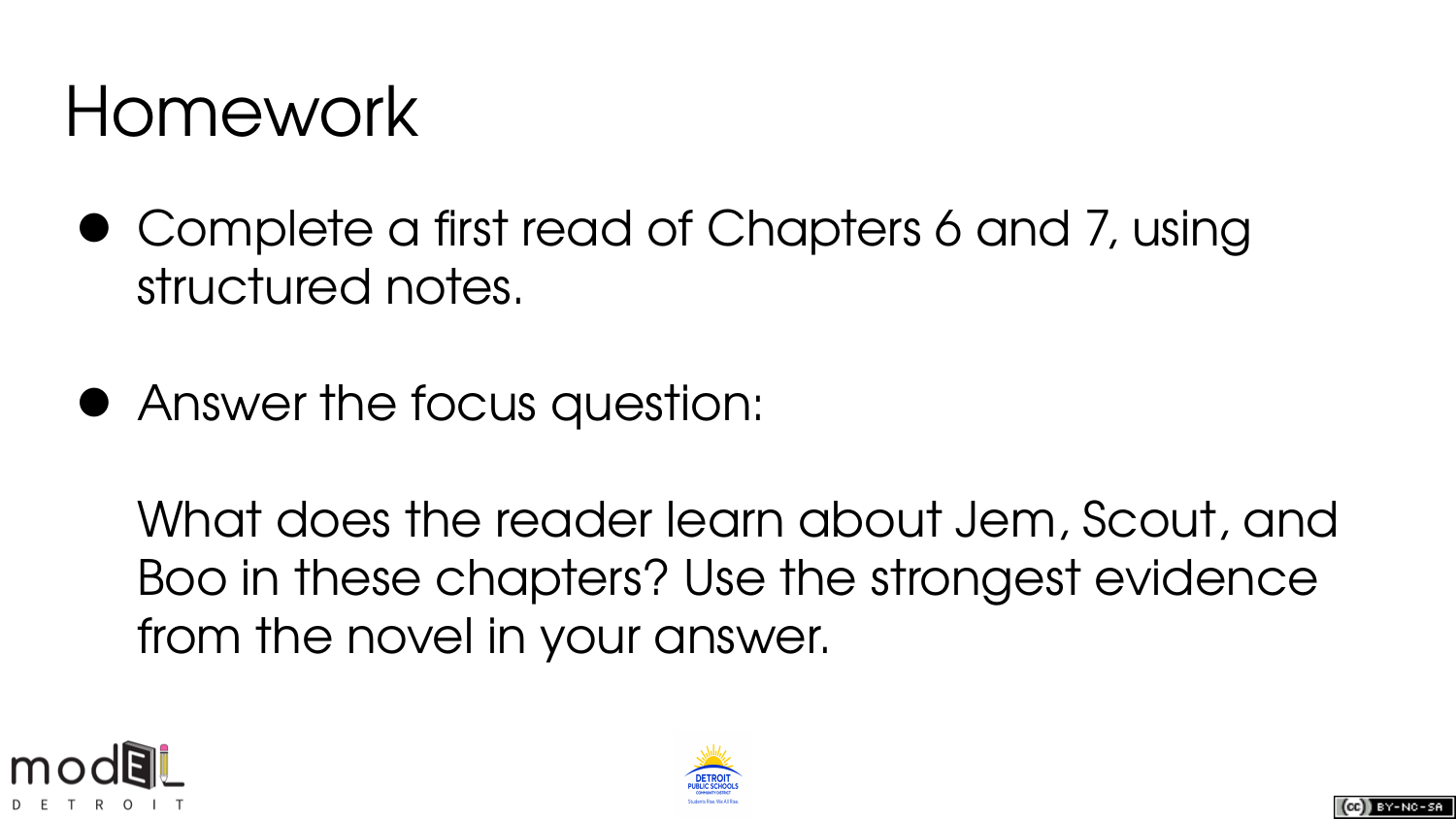

# Homework
Complete a first read of Chapters 6 and 7, using structured notes.
Answer the focus question:
What does the reader learn about Jem, Scout, and Boo in these chapters? Use the strongest evidence from the novel in your answer.